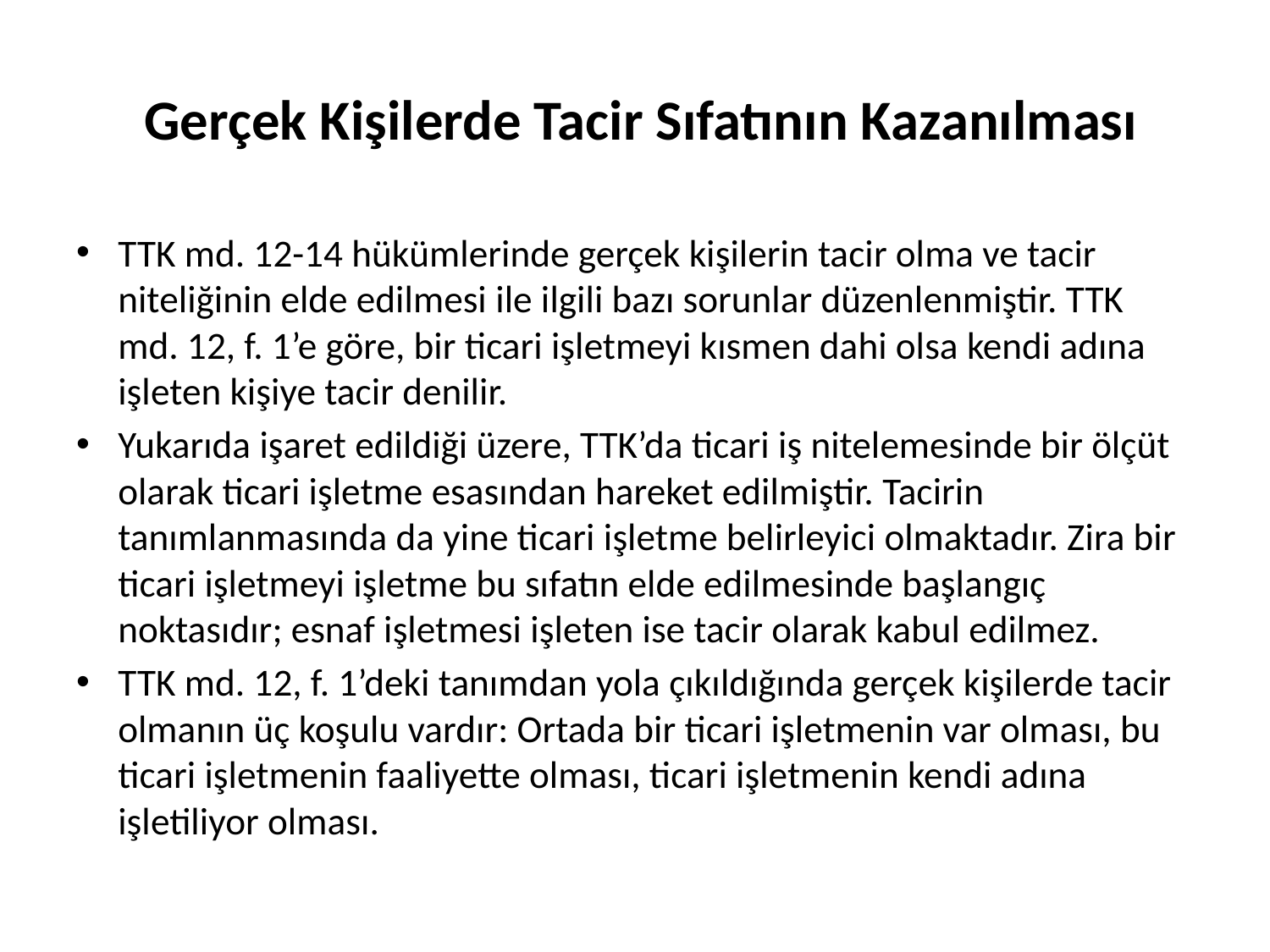

# Gerçek Kişilerde Tacir Sıfatının Kazanılması
TTK md. 12-14 hükümlerinde gerçek kişilerin tacir olma ve tacir niteliğinin elde edilmesi ile ilgili bazı sorunlar düzenlenmiştir. TTK md. 12, f. 1’e göre, bir ticari işletmeyi kısmen dahi olsa kendi adına işleten kişiye tacir denilir.
Yukarıda işaret edildiği üzere, TTK’da ticari iş nitelemesinde bir ölçüt olarak ticari işletme esasından hareket edilmiştir. Tacirin tanımlanmasında da yine ticari işletme belirleyici olmaktadır. Zira bir ticari işletmeyi işletme bu sıfatın elde edilmesinde başlangıç noktasıdır; esnaf işletmesi işleten ise tacir olarak kabul edilmez.
TTK md. 12, f. 1’deki tanımdan yola çıkıldığında gerçek kişilerde tacir olmanın üç koşulu vardır: Ortada bir ticari işletmenin var olması, bu ticari işletmenin faaliyette olması, ticari işletmenin kendi adına işletiliyor olması.